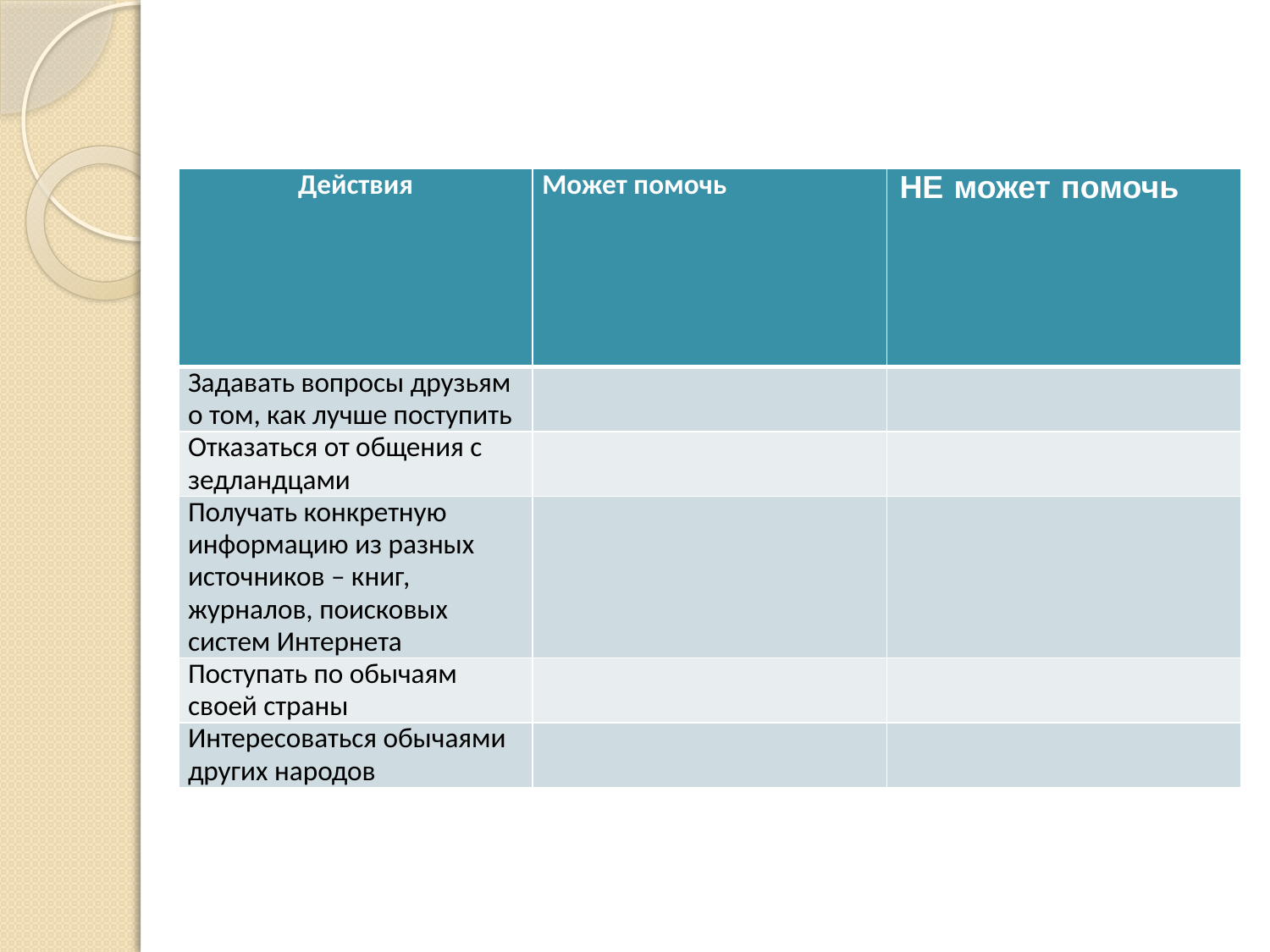

#
| Действия | Может помочь | НЕ может помочь |
| --- | --- | --- |
| Задавать вопросы друзьям о том, как лучше поступить |  |  |
| Отказаться от общения с зедландцами |  |  |
| Получать конкретную информацию из разных источников – книг, журналов, поисковых систем Интернета |  |  |
| Поступать по обычаям своей страны |  |  |
| Интересоваться обычаями других народов |  |  |